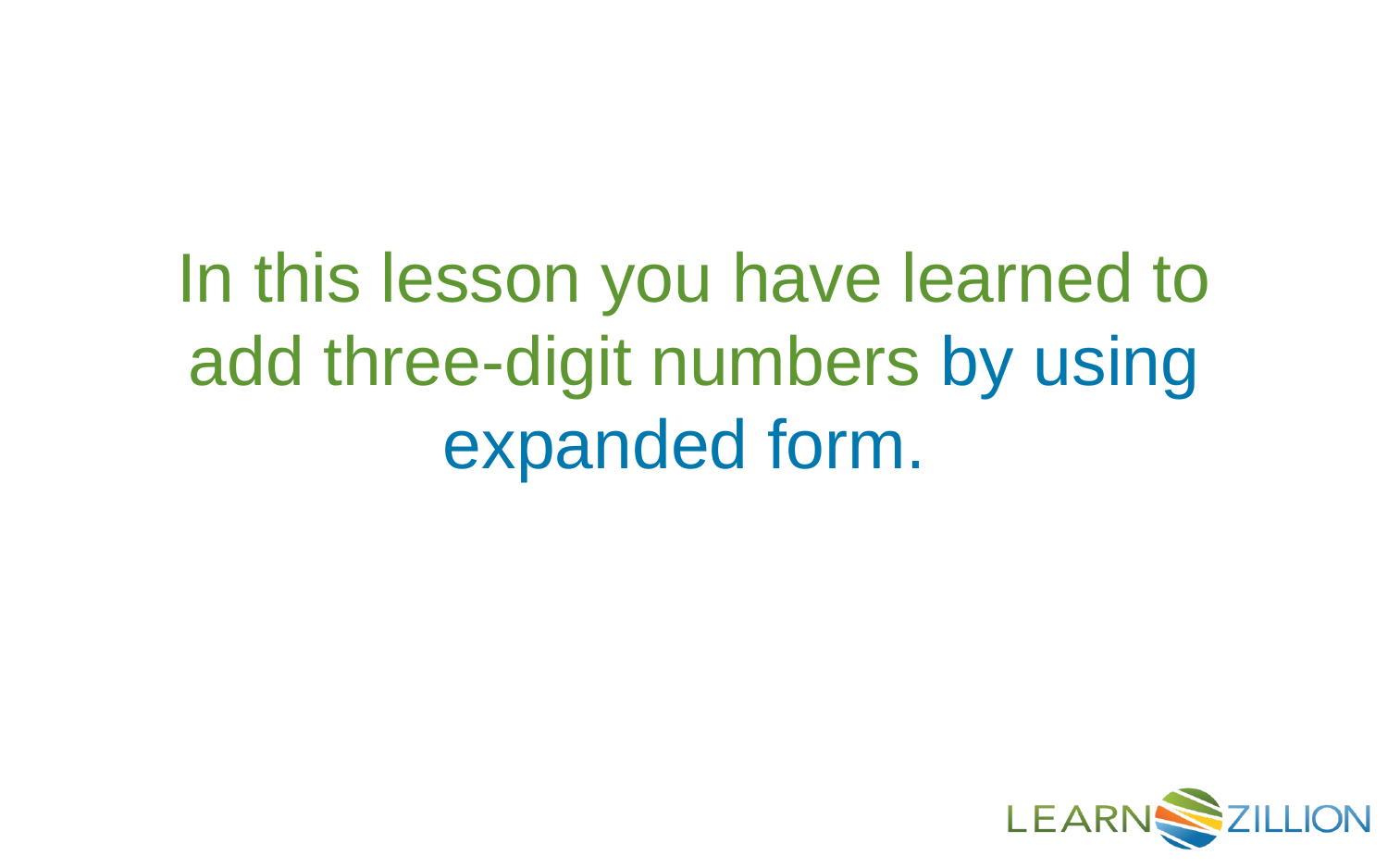

In this lesson you have learned to add three-digit numbers by using expanded form.